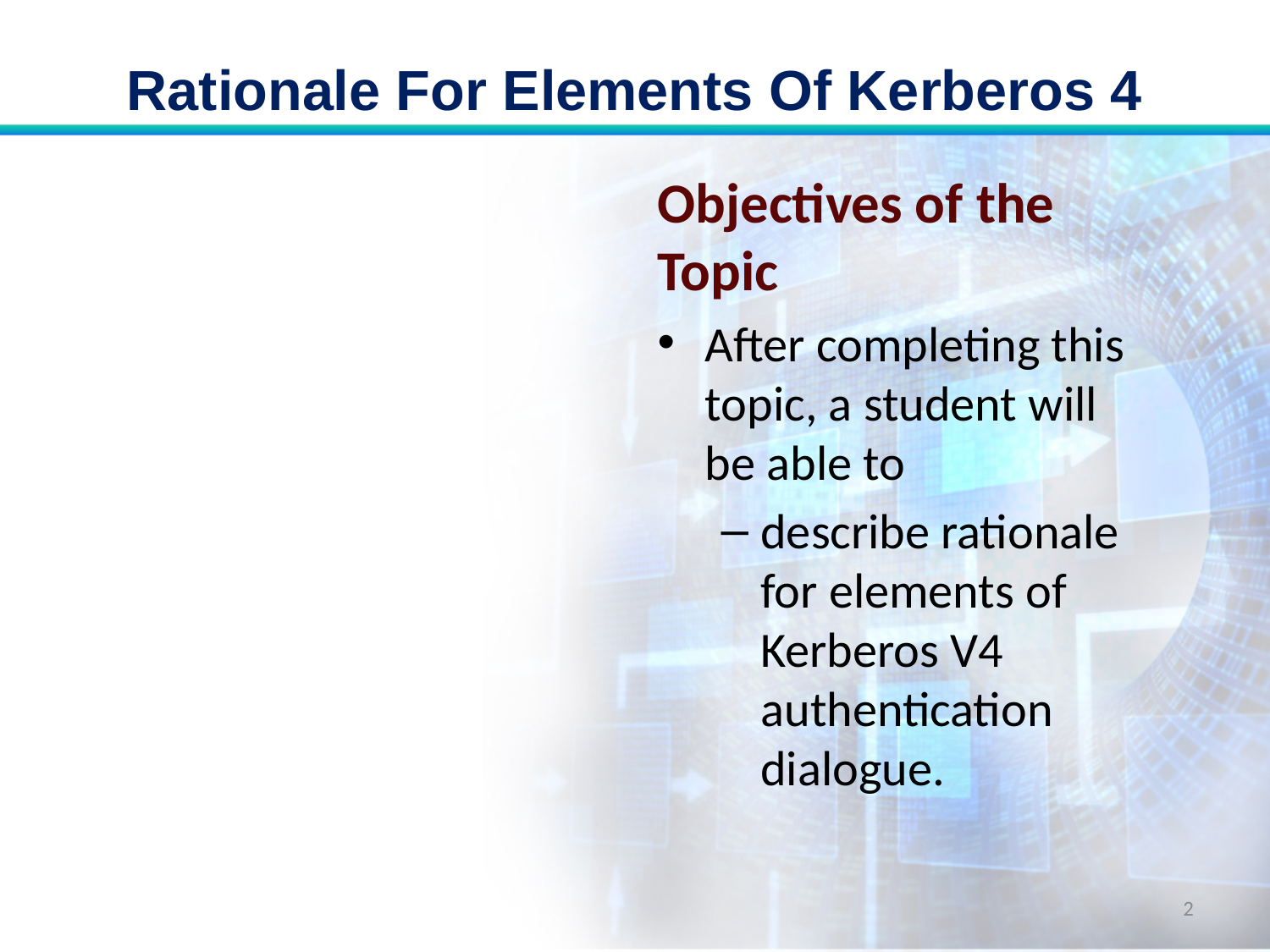

# Rationale For Elements Of Kerberos 4
Objectives of the Topic
After completing this topic, a student will be able to
describe rationale for elements of Kerberos V4 authentication dialogue.
2